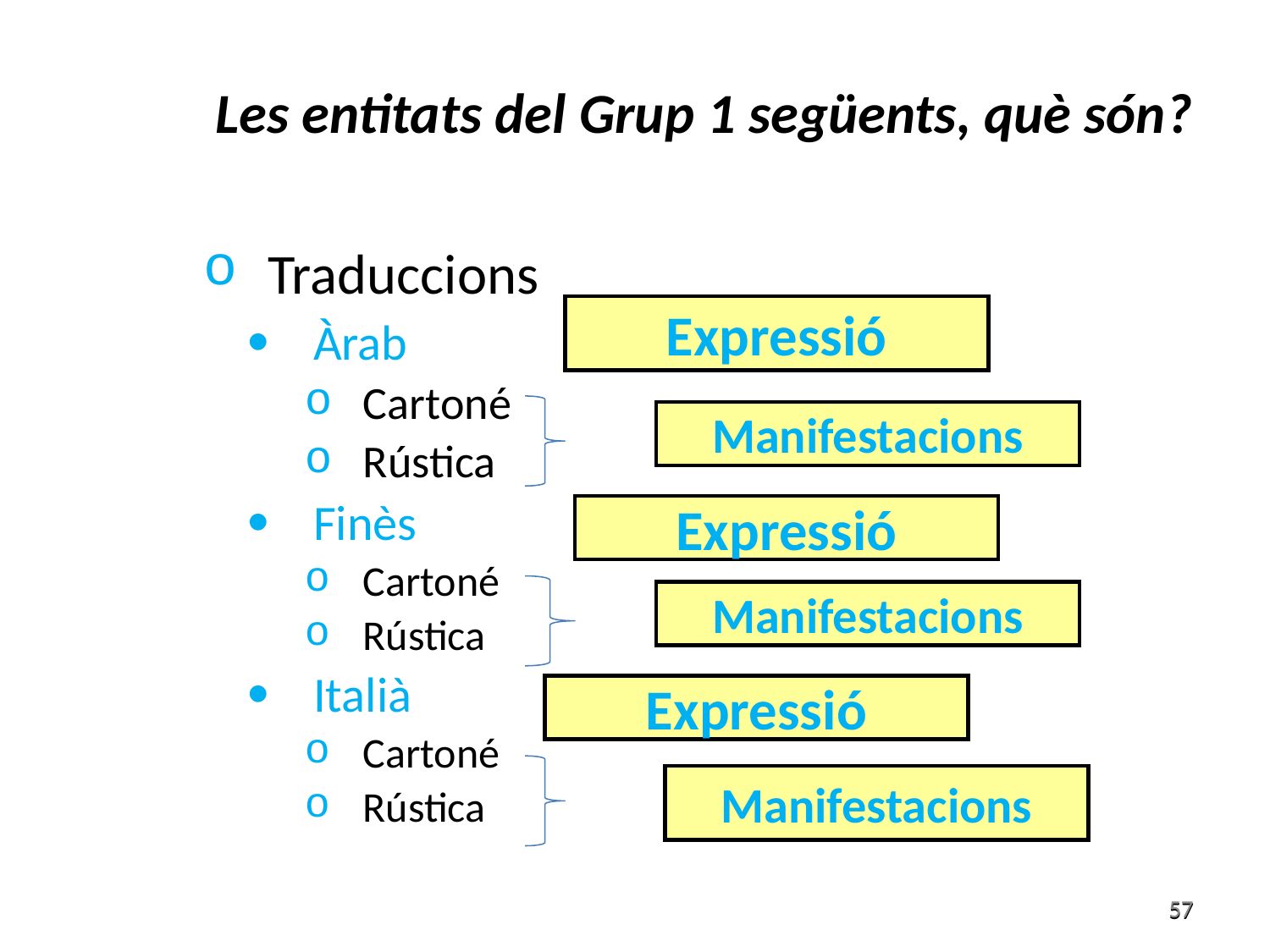

Les entitats del Grup 1 següents, què són?
Traduccions
Àrab
Cartoné
Rústica
Finès
Cartoné
Rústica
Italià
Cartoné
Rústica
Expressió

Manifestacions
Expressió

Manifestacions
Expressió

Manifestacions
57
57